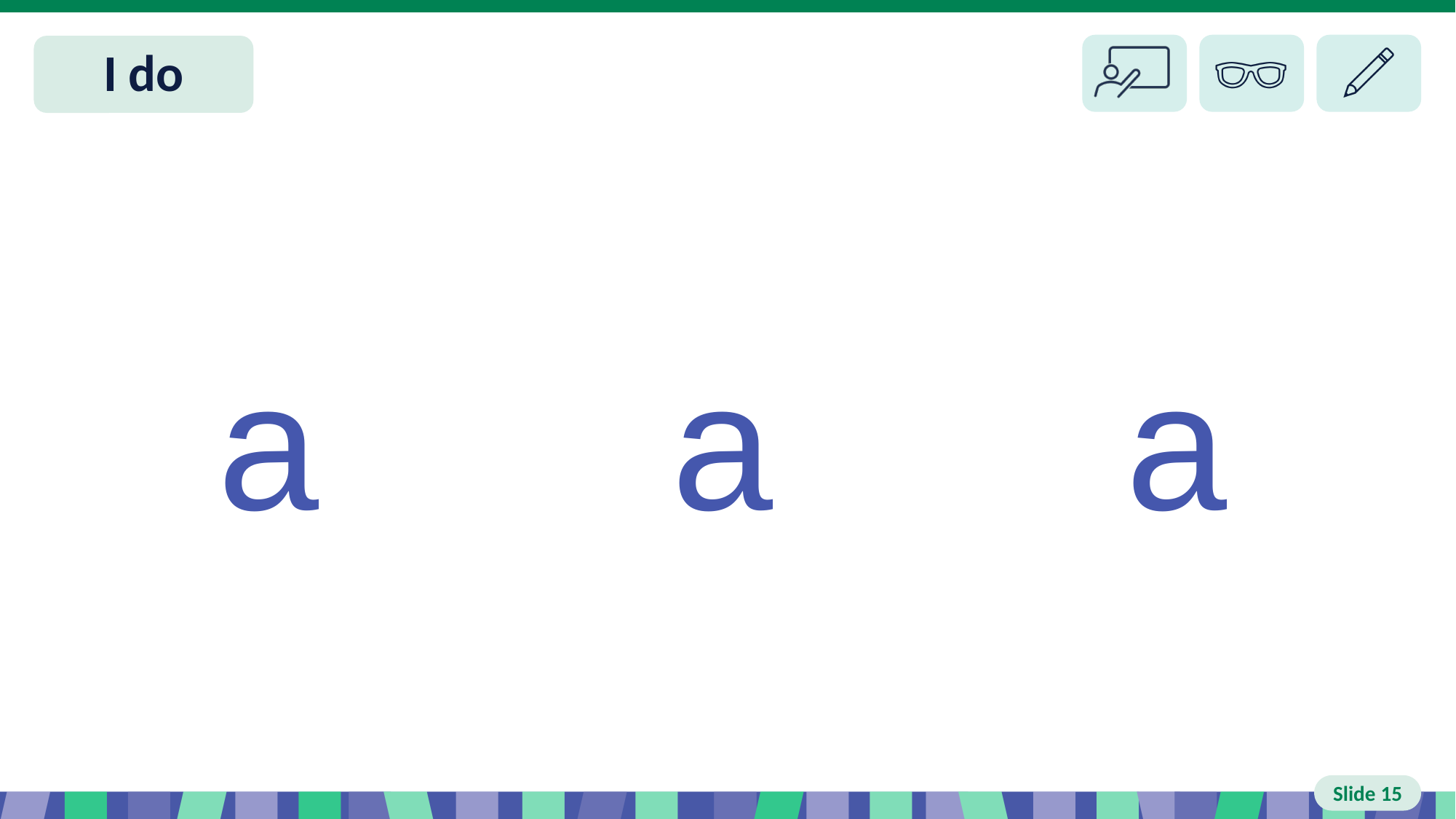

Slide 15 I do
a       a       a